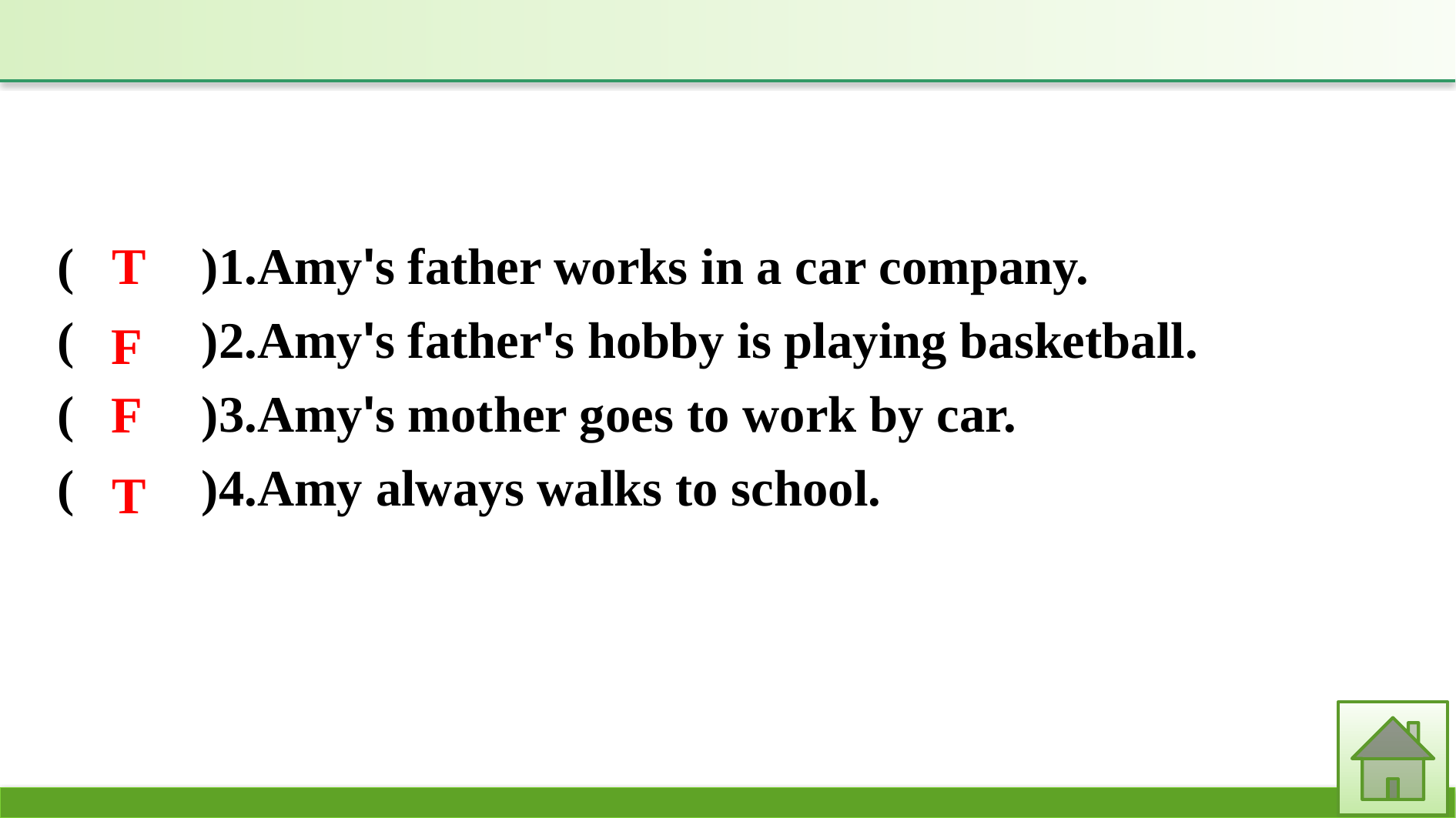

(　　)1.Amy's father works in a car company.
(　　)2.Amy's father's hobby is playing basketball.
(　　)3.Amy's mother goes to work by car.
(　　)4.Amy always walks to school.
T
F
F
T